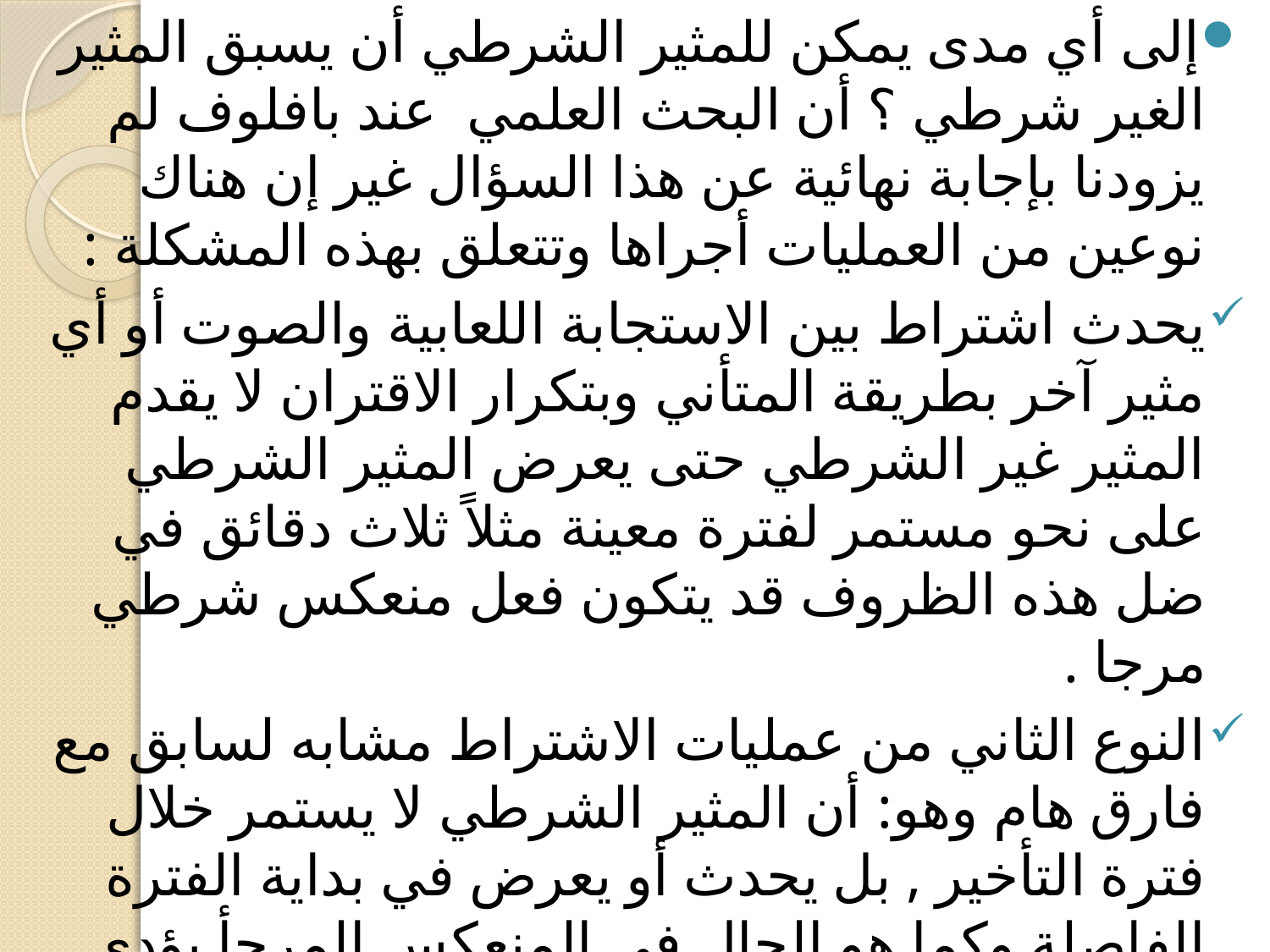

إلى أي مدى يمكن للمثير الشرطي أن يسبق المثير الغير شرطي ؟ أن البحث العلمي  عند بافلوف لم يزودنا بإجابة نهائية عن هذا السؤال غير إن هناك نوعين من العمليات أجراها وتتعلق بهذه المشكلة :
يحدث اشتراط بين الاستجابة اللعابية والصوت أو أي مثير آخر بطريقة المتأني وبتكرار الاقتران لا يقدم المثير غير الشرطي حتى يعرض المثير الشرطي على نحو مستمر لفترة معينة مثلاً ثلاث دقائق في ضل هذه الظروف قد يتكون فعل منعكس شرطي مرجا .
النوع الثاني من عمليات الاشتراط مشابه لسابق مع فارق هام وهو: أن المثير الشرطي لا يستمر خلال فترة التأخير , بل يحدث أو يعرض في بداية الفترة الفاصلة وكما هو الحال في المنعكس المرجأ يؤدي التكرار الاقتران من هذا النوع إلى تمييز زمني .

#